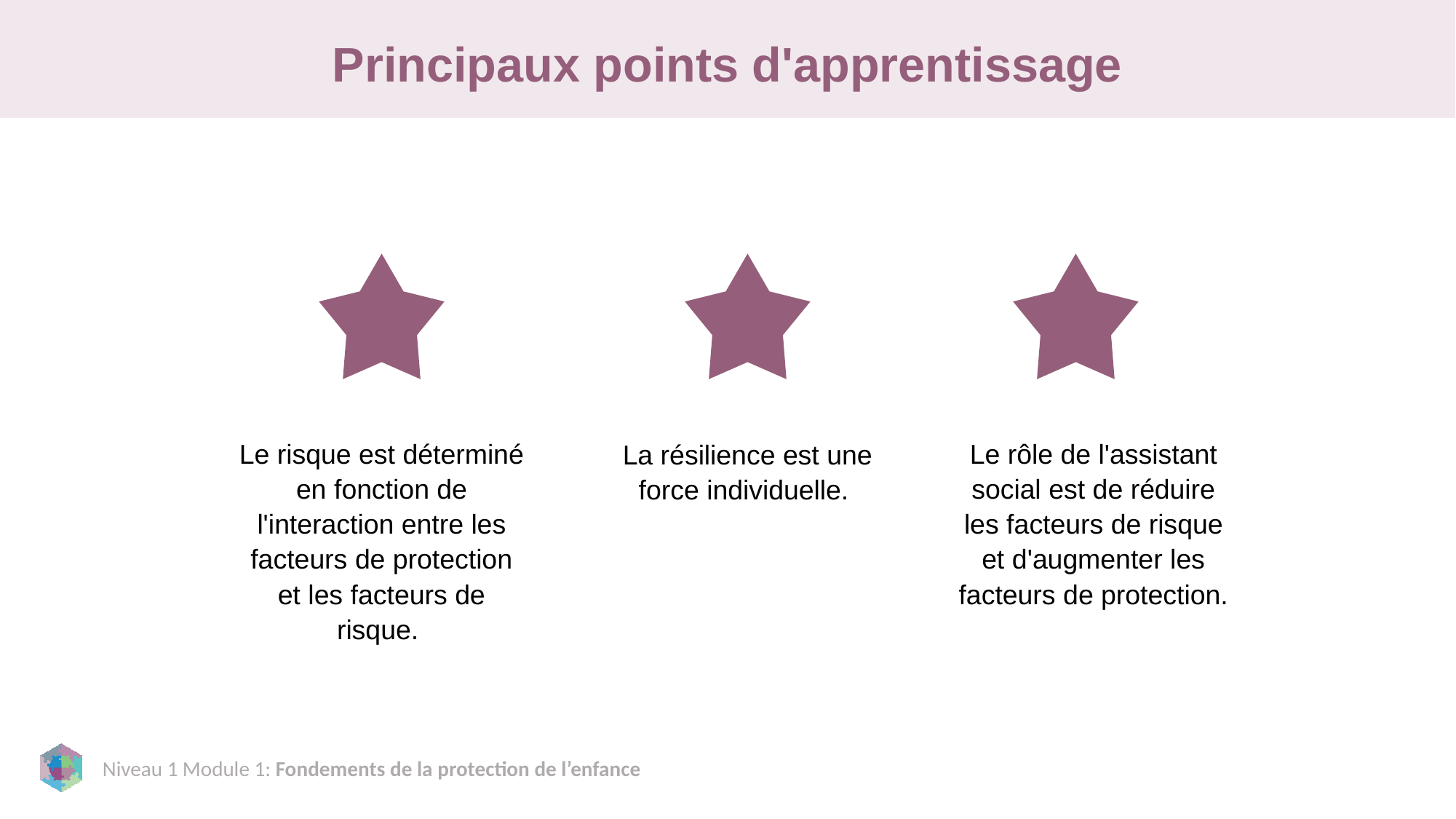

# Principaux points d'apprentissage

Le risque est déterminé en fonction de l'interaction entre les facteurs de protection et les facteurs de risque.
Le rôle de l'assistant social est de réduire les facteurs de risque et d'augmenter les facteurs de protection.
La résilience est une force individuelle.